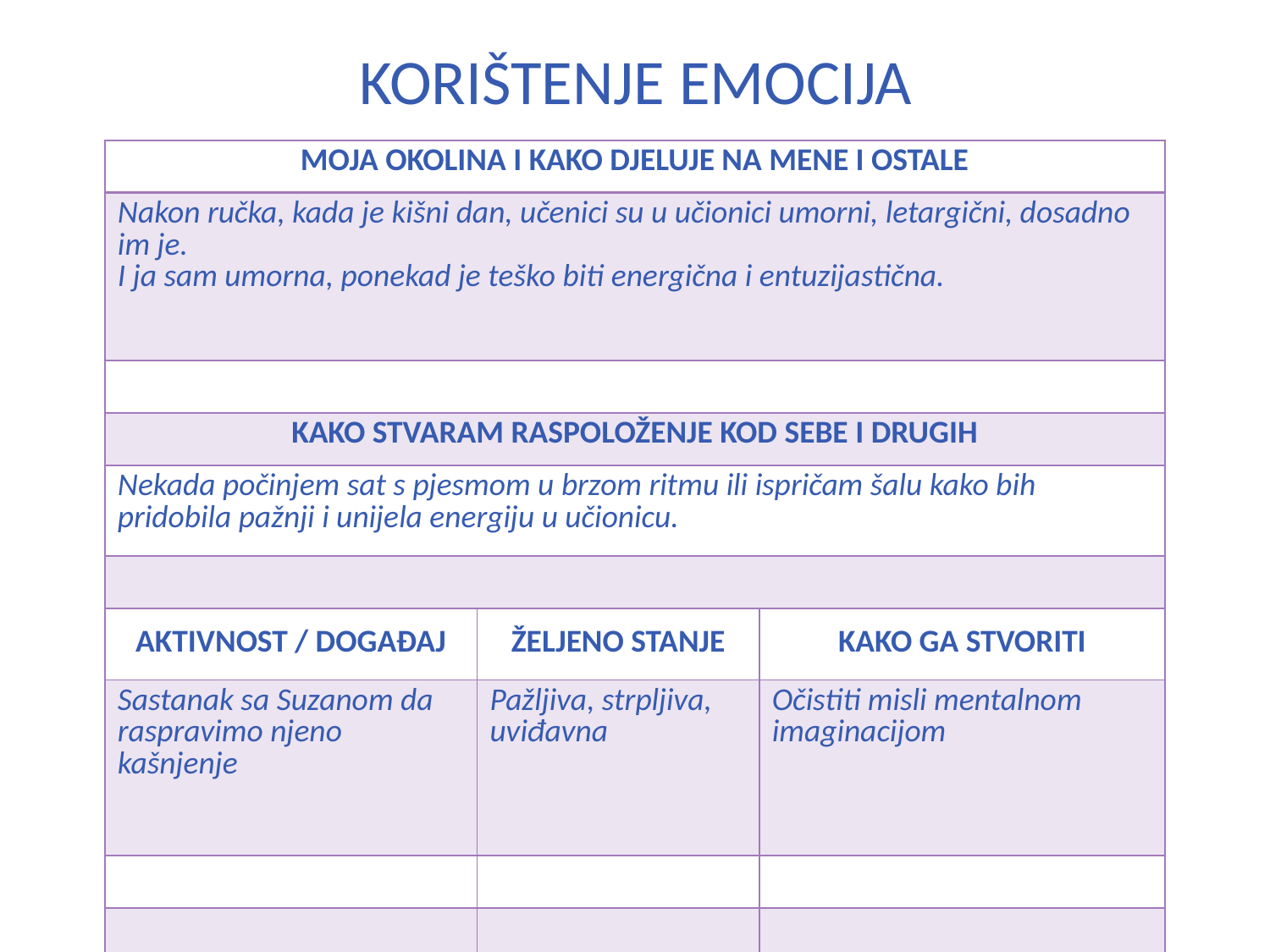

# KORIŠTENJE EMOCIJA
| MOJA OKOLINA I KAKO DJELUJE NA MENE I OSTALE |  |  |
| --- | --- | --- |
| Nakon ručka, kada je kišni dan, učenici su u učionici umorni, letargični, dosadno im je. I ja sam umorna, ponekad je teško biti energična i entuzijastična. |  |  |
|  |  |  |
| KAKO STVARAM RASPOLOŽENJE KOD SEBE I DRUGIH |  |  |
| Nekada počinjem sat s pjesmom u brzom ritmu ili ispričam šalu kako bih pridobila pažnji i unijela energiju u učionicu. |  |  |
|  |  |  |
| AKTIVNOST / DOGAĐAJ | ŽELJENO STANJE | KAKO GA STVORITI |
| Sastanak sa Suzanom da raspravimo njeno kašnjenje | Pažljiva, strpljiva, uviđavna | Očistiti misli mentalnom imaginacijom |
|  |  |  |
|  |  |  |